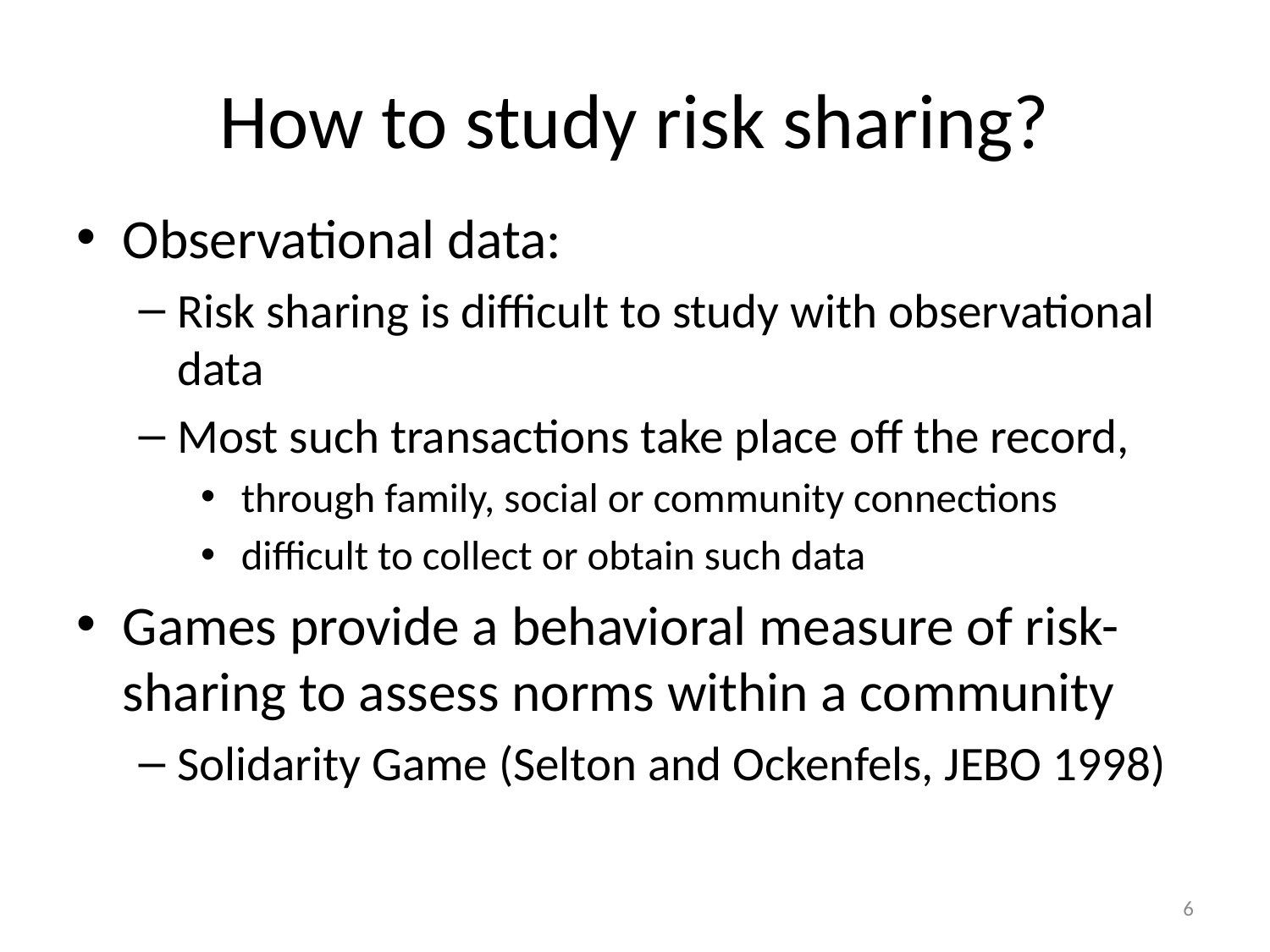

# How to study risk sharing?
Observational data:
Risk sharing is difficult to study with observational data
Most such transactions take place off the record,
 through family, social or community connections
 difficult to collect or obtain such data
Games provide a behavioral measure of risk-sharing to assess norms within a community
Solidarity Game (Selton and Ockenfels, JEBO 1998)

6